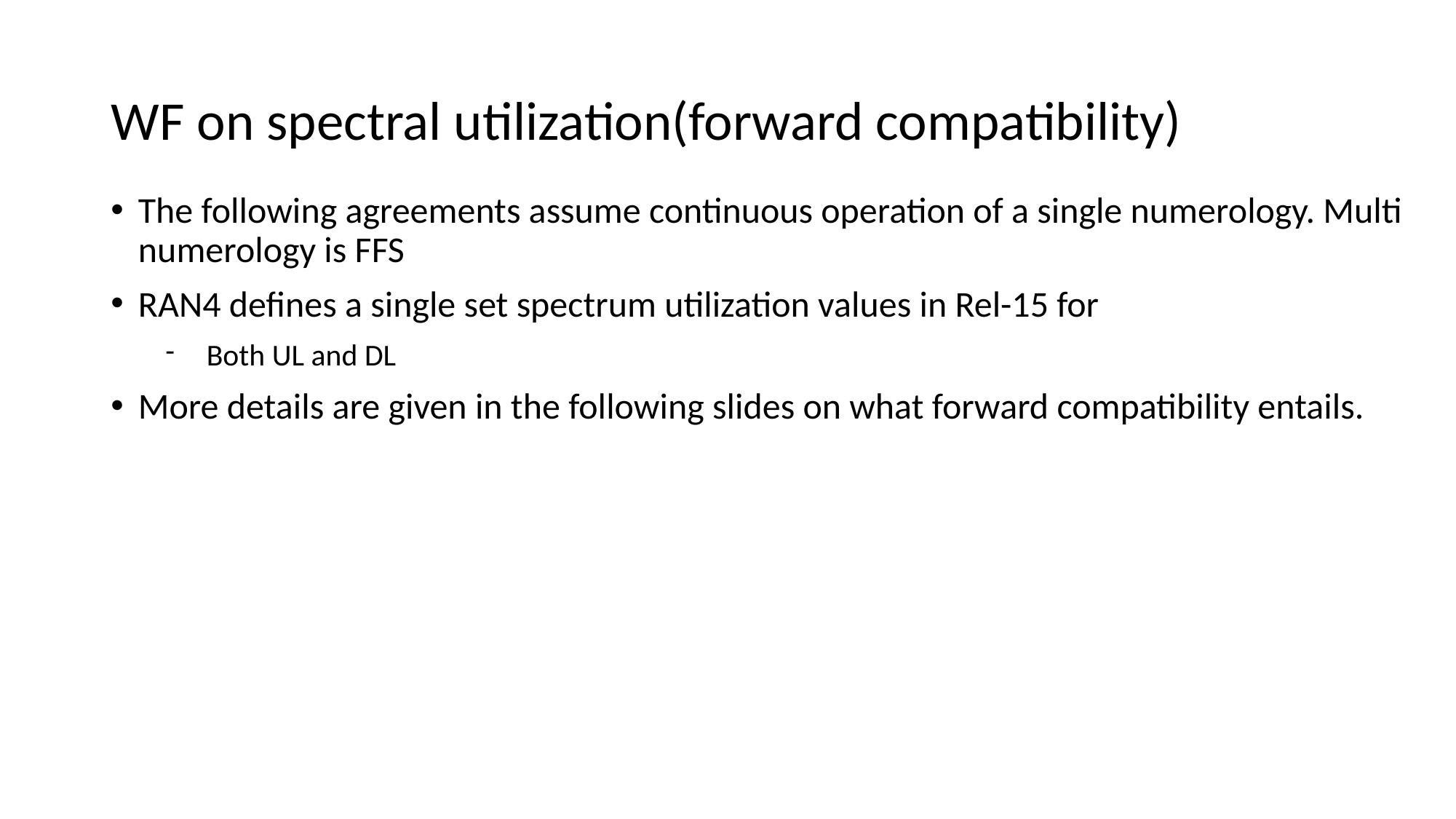

# WF on spectral utilization(forward compatibility)
The following agreements assume continuous operation of a single numerology. Multi numerology is FFS
RAN4 defines a single set spectrum utilization values in Rel-15 for
Both UL and DL
More details are given in the following slides on what forward compatibility entails.